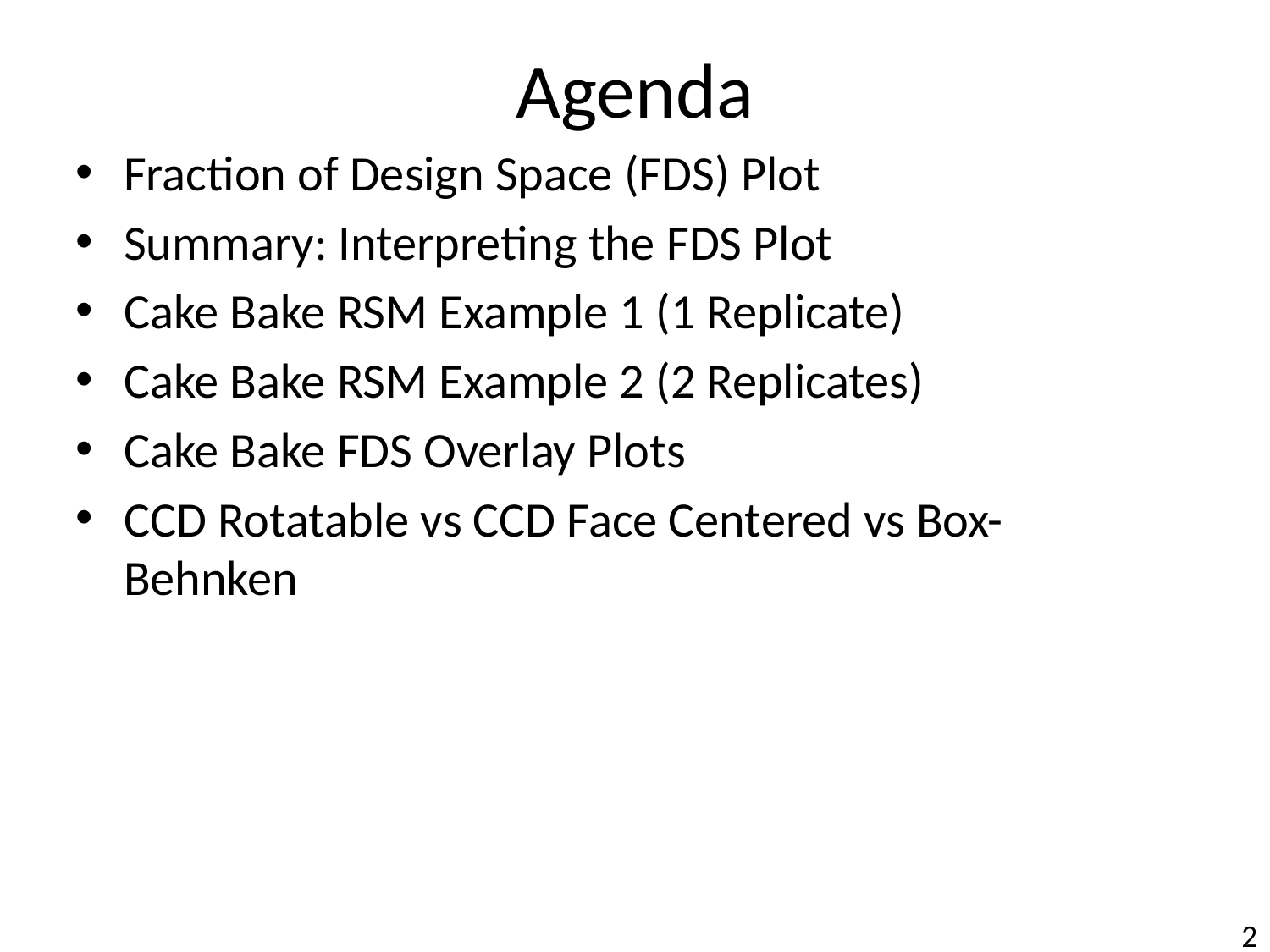

# Agenda
Fraction of Design Space (FDS) Plot
Summary: Interpreting the FDS Plot
Cake Bake RSM Example 1 (1 Replicate)
Cake Bake RSM Example 2 (2 Replicates)
Cake Bake FDS Overlay Plots
CCD Rotatable vs CCD Face Centered vs Box-Behnken